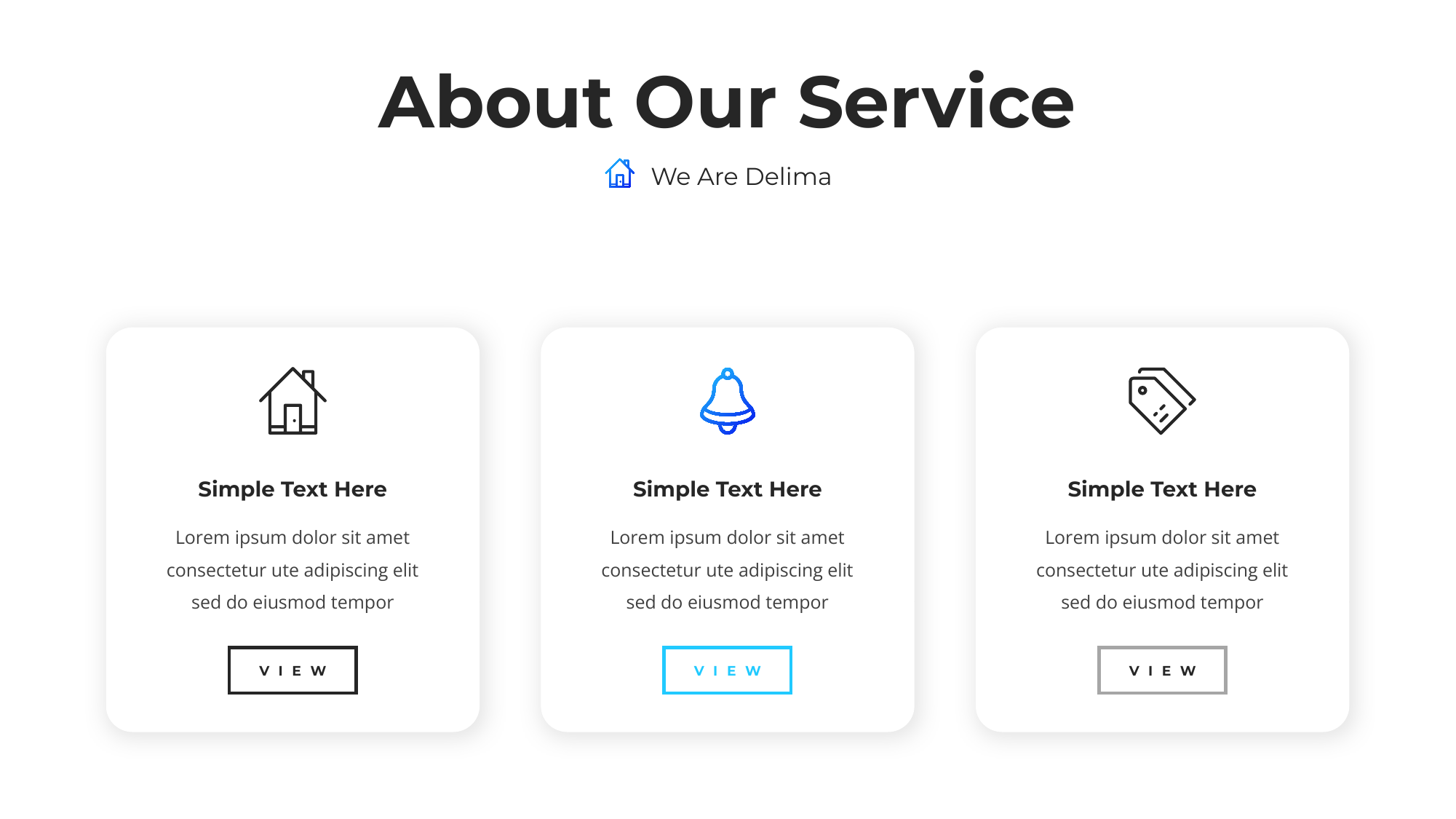

About Our Service
We Are Delima

Simple Text Here
Lorem ipsum dolor sit amet consectetur ute adipiscing elit sed do eiusmod tempor

VIEW

Simple Text Here
Lorem ipsum dolor sit amet consectetur ute adipiscing elit sed do eiusmod tempor

VIEW

Simple Text Here
Lorem ipsum dolor sit amet consectetur ute adipiscing elit sed do eiusmod tempor

VIEW